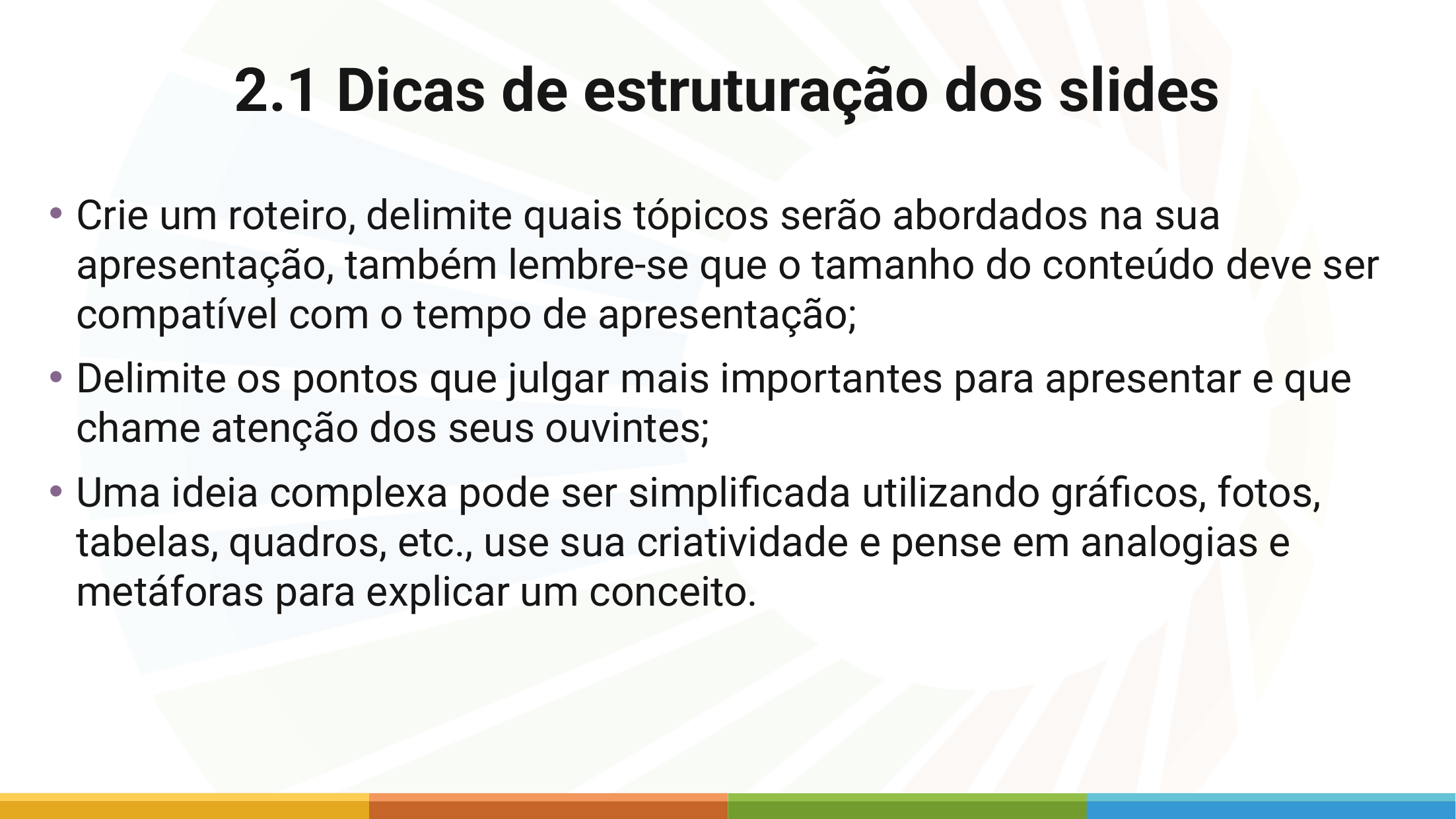

# 2.1 Dicas de estruturação dos slides
Crie um roteiro, delimite quais tópicos serão abordados na sua apresentação, também lembre-se que o tamanho do conteúdo deve ser compatível com o tempo de apresentação;
Delimite os pontos que julgar mais importantes para apresentar e que chame atenção dos seus ouvintes;
Uma ideia complexa pode ser simplificada utilizando gráficos, fotos, tabelas, quadros, etc., use sua criatividade e pense em analogias e metáforas para explicar um conceito.